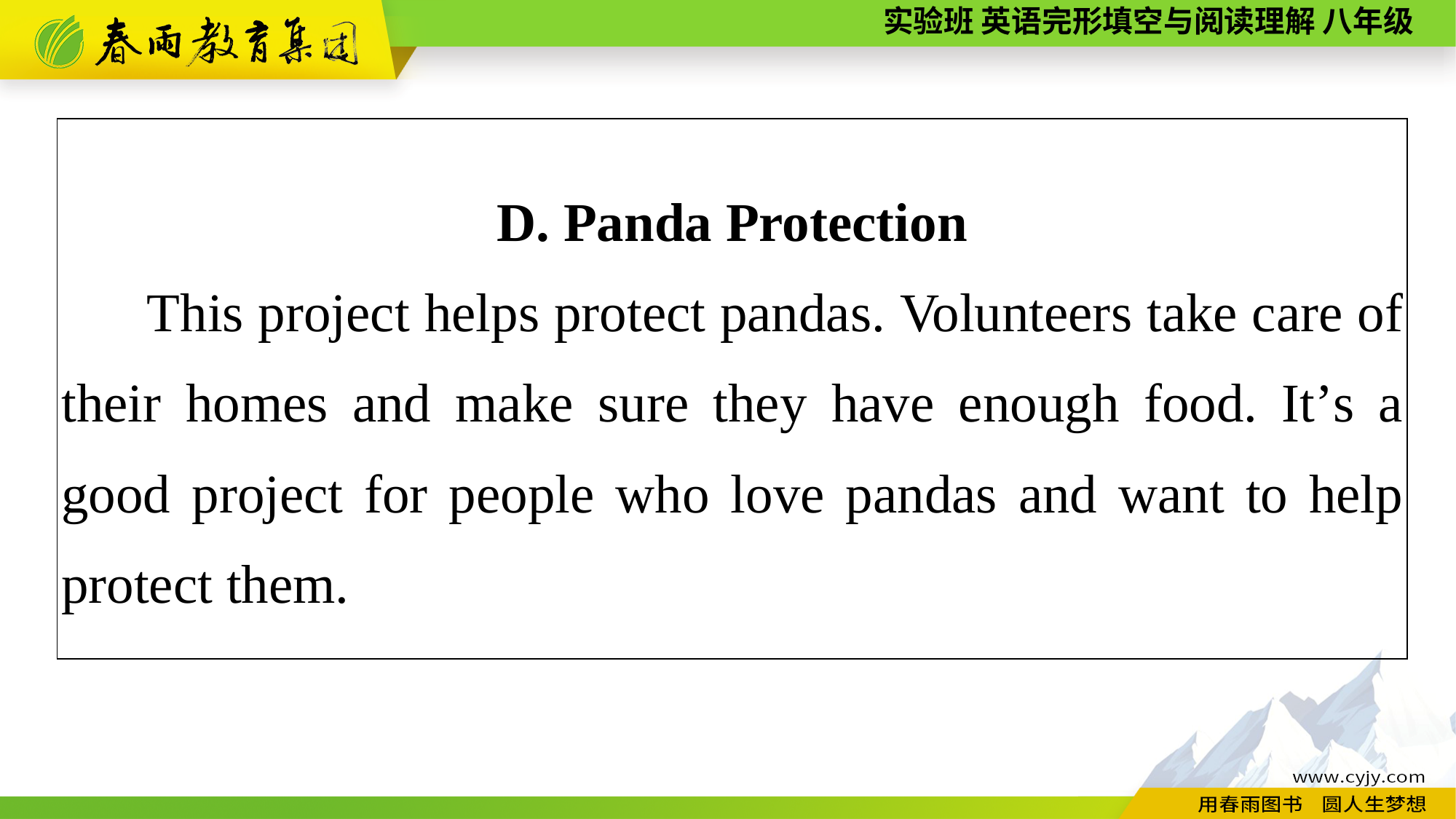

| D. Panda Protection This project helps protect pandas. Volunteers take care of their homes and make sure they have enough food. It’s a good project for people who love pandas and want to help protect them. |
| --- |